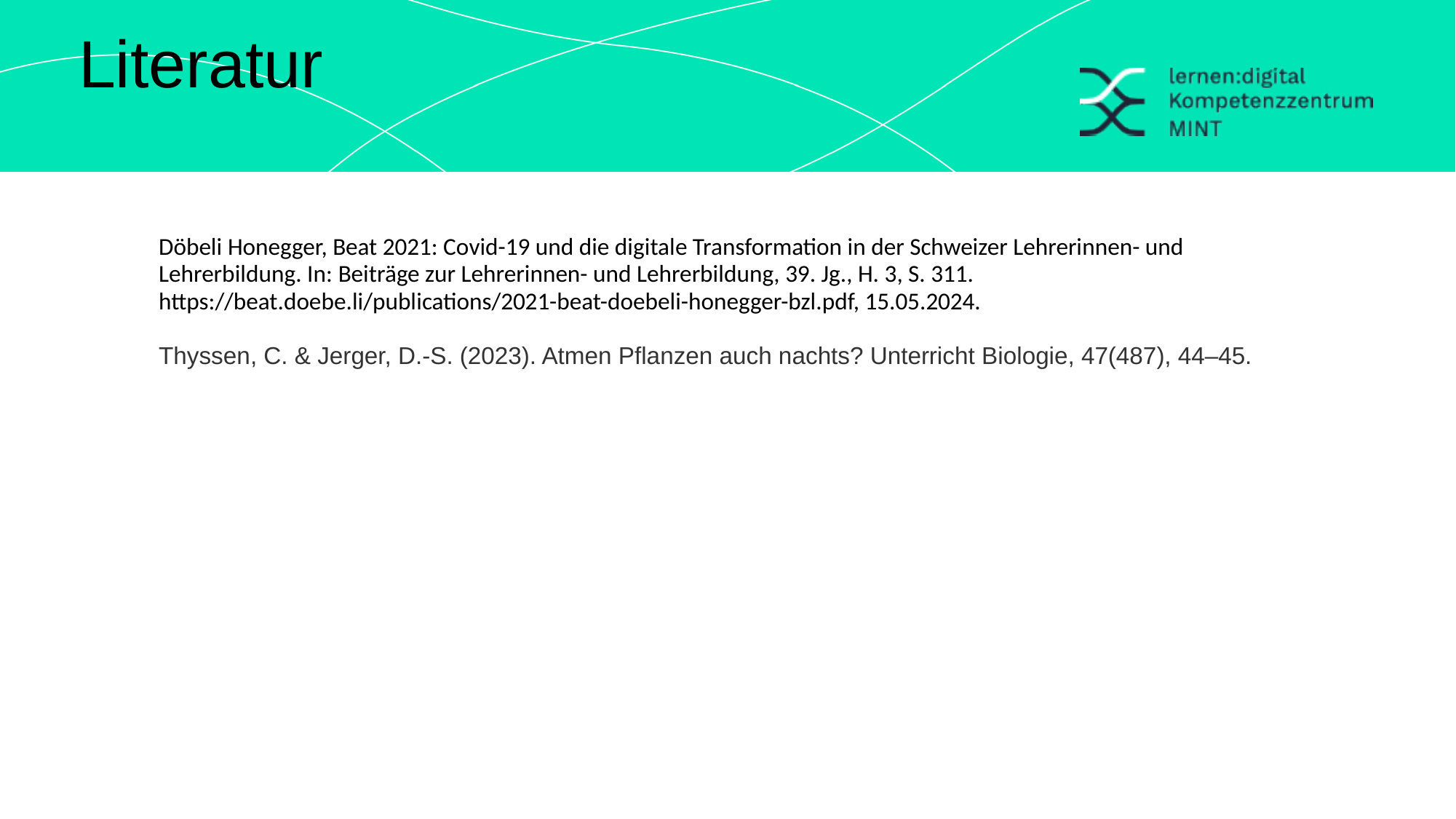

Literatur
Döbeli Honegger, Beat 2021: Covid-19 und die digitale Transformation in der Schweizer Lehrerinnen- und Lehrerbildung. In: Beiträge zur Lehrerinnen- und Lehrerbildung, 39. Jg., H. 3, S. 311. https://beat.doebe.li/publications/2021-beat-doebeli-honegger-bzl.pdf, 15.05.2024.

Thyssen, C. & Jerger, D.-S. (2023). Atmen Pflanzen auch nachts? Unterricht Biologie, 47(487), 44–45.